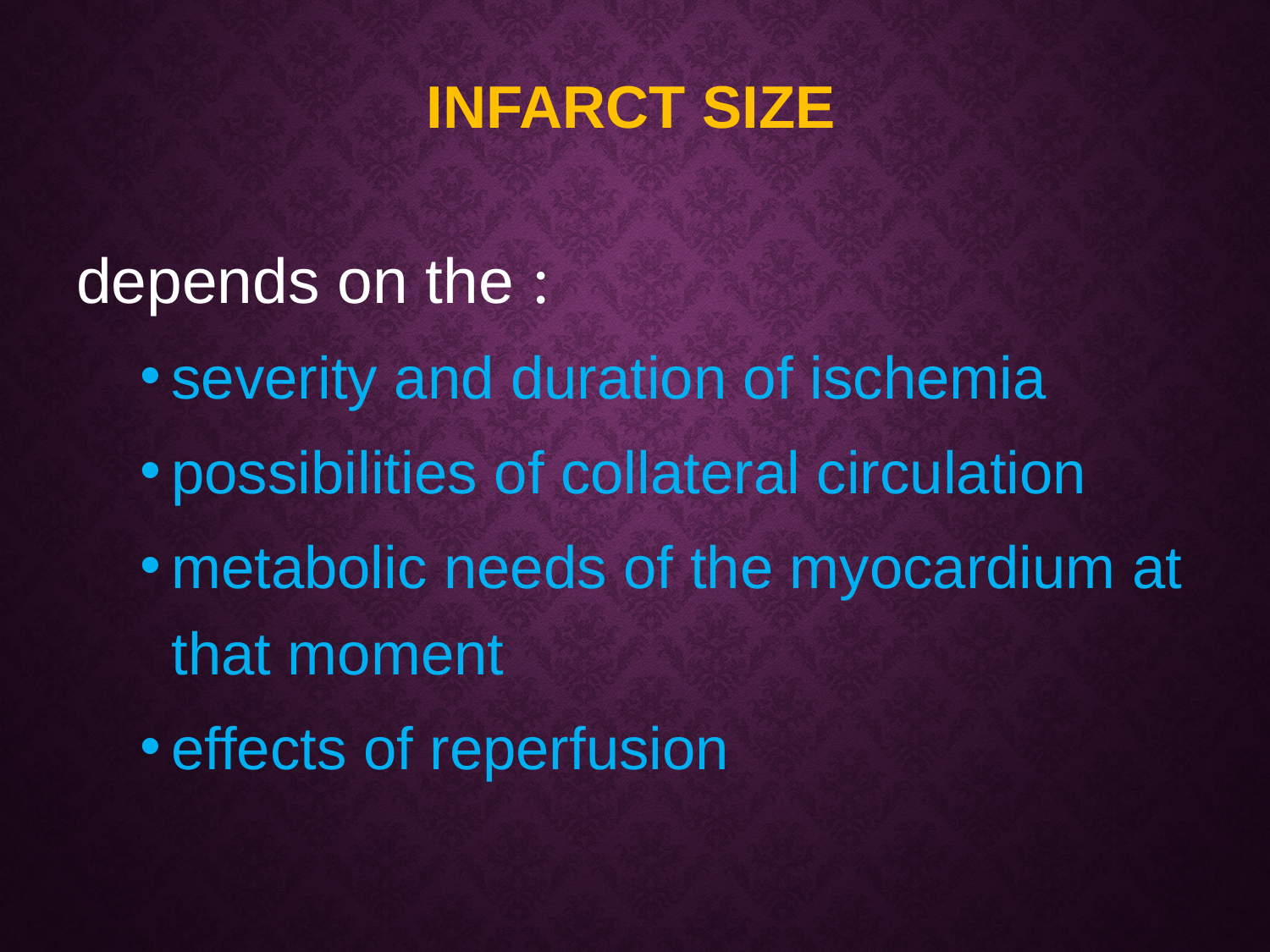

# Infarct size
depends on the :
severity and duration of ischemia
possibilities of collateral circulation
metabolic needs of the myocardium at that moment
effects of reperfusion